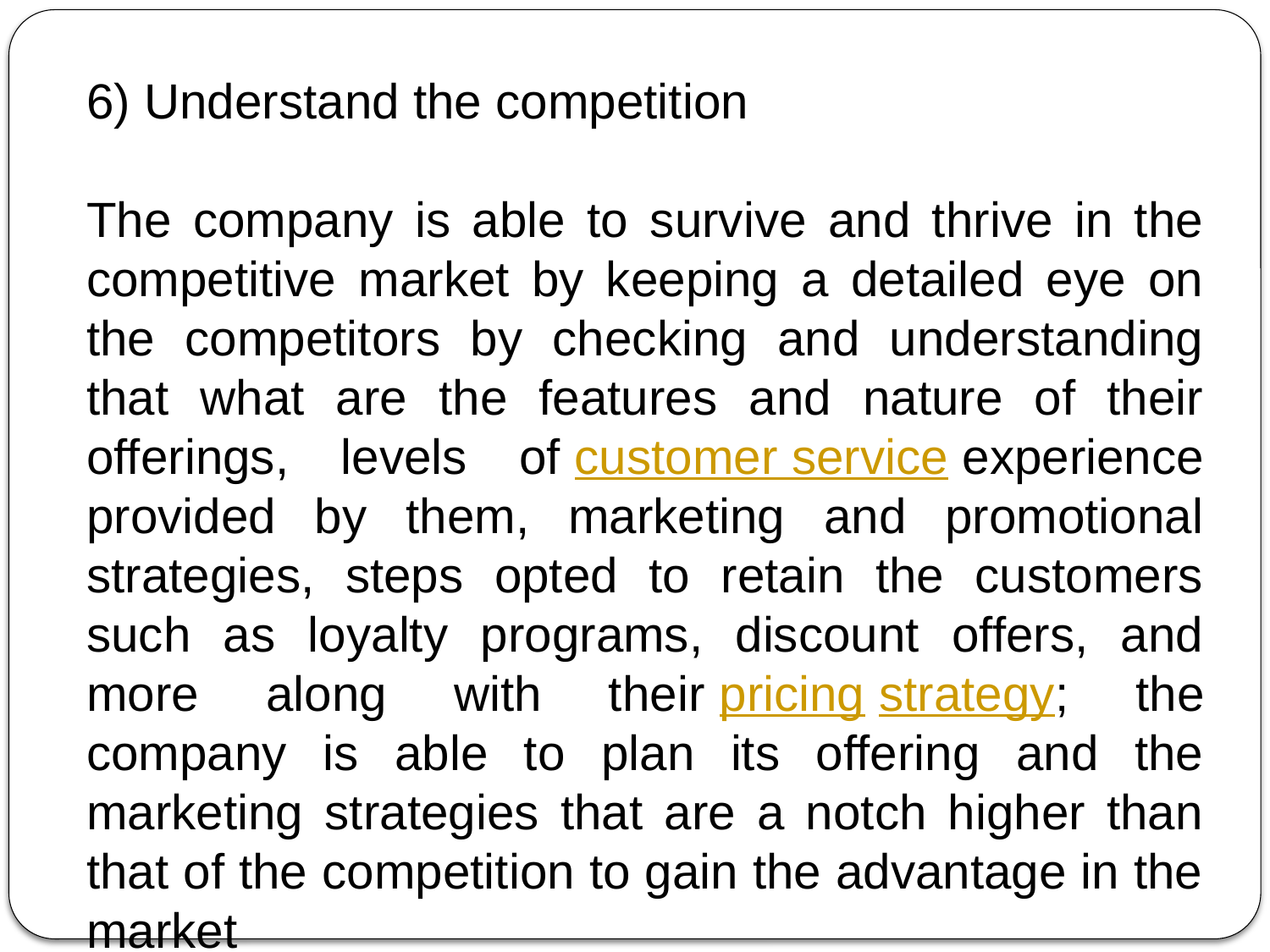

6) Understand the competition

The company is able to survive and thrive in the competitive market by keeping a detailed eye on the competitors by checking and understanding that what are the features and nature of their offerings, levels of customer service experience provided by them, marketing and promotional strategies, steps opted to retain the customers such as loyalty programs, discount offers, and more along with their pricing strategy; the company is able to plan its offering and the marketing strategies that are a notch higher than that of the competition to gain the advantage in the market